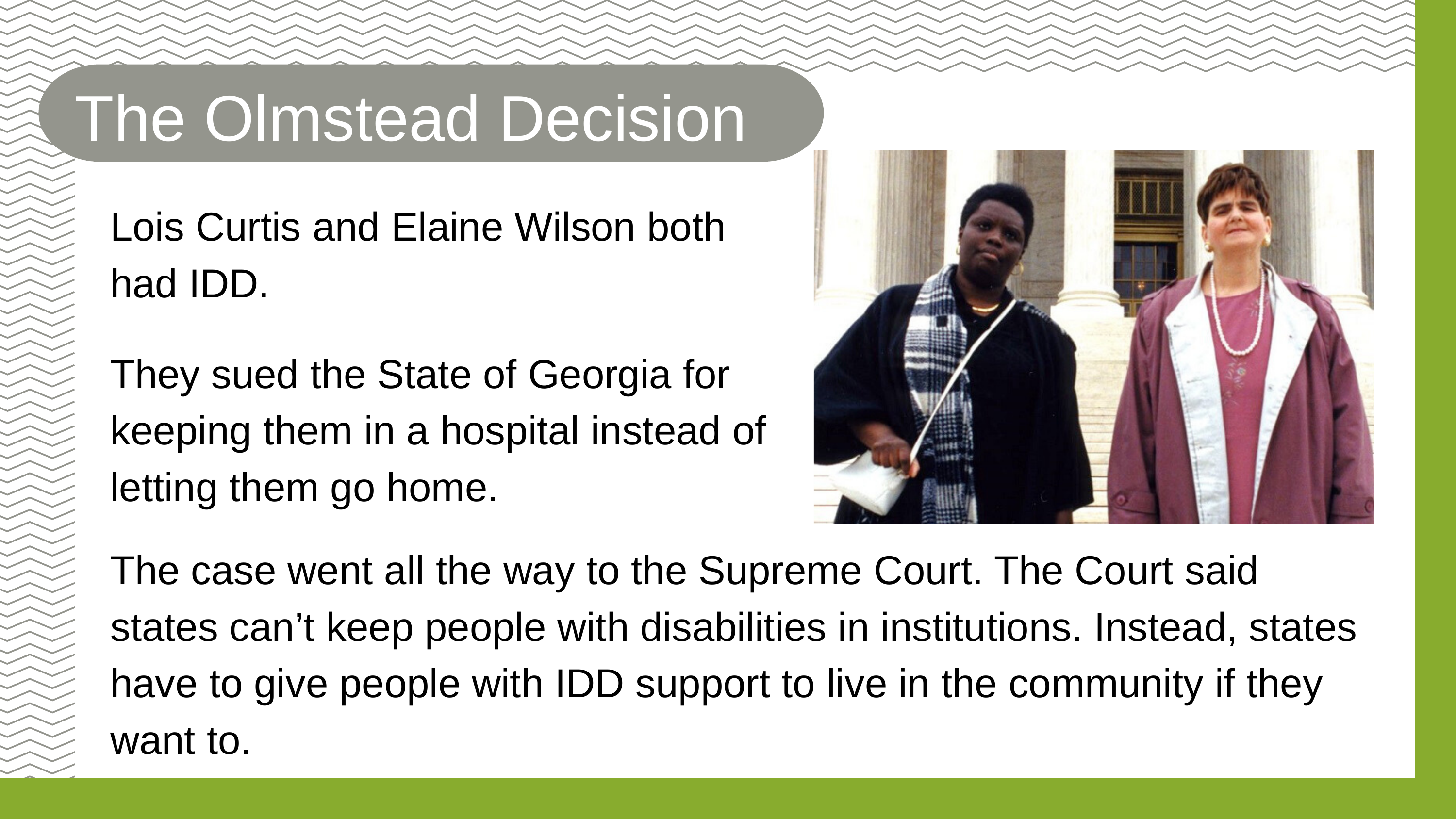

The Olmstead Decision

Lois Curtis and Elaine Wilson both had IDD.

They sued the State of Georgia for keeping them in a hospital instead of letting them go home.

The case went all the way to the Supreme Court. The Court said states can’t keep people with disabilities in institutions. Instead, states have to give people with IDD support to live in the community if they want to.